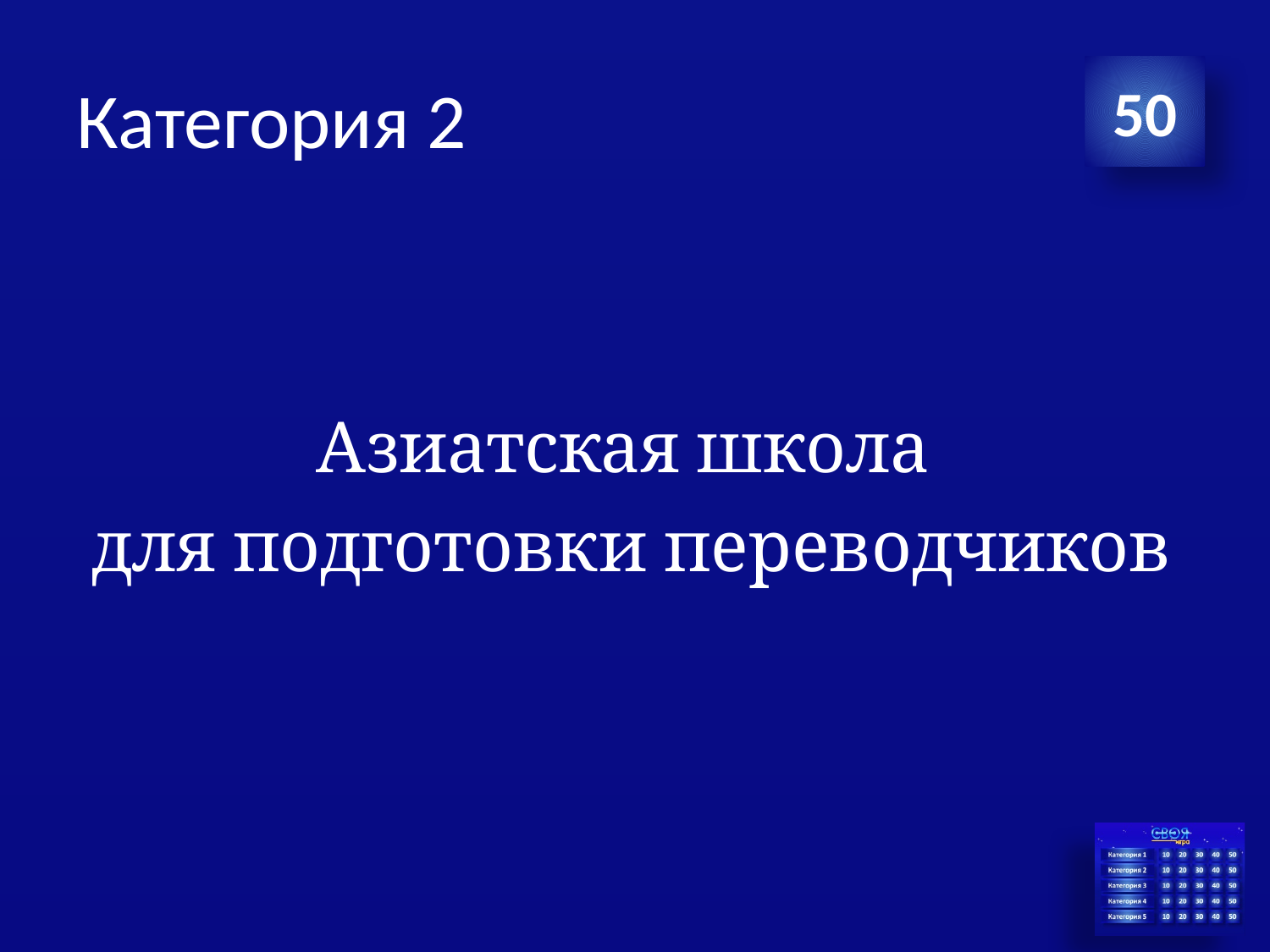

# Категория 2
50
Азиатская школа
для подготовки переводчиков